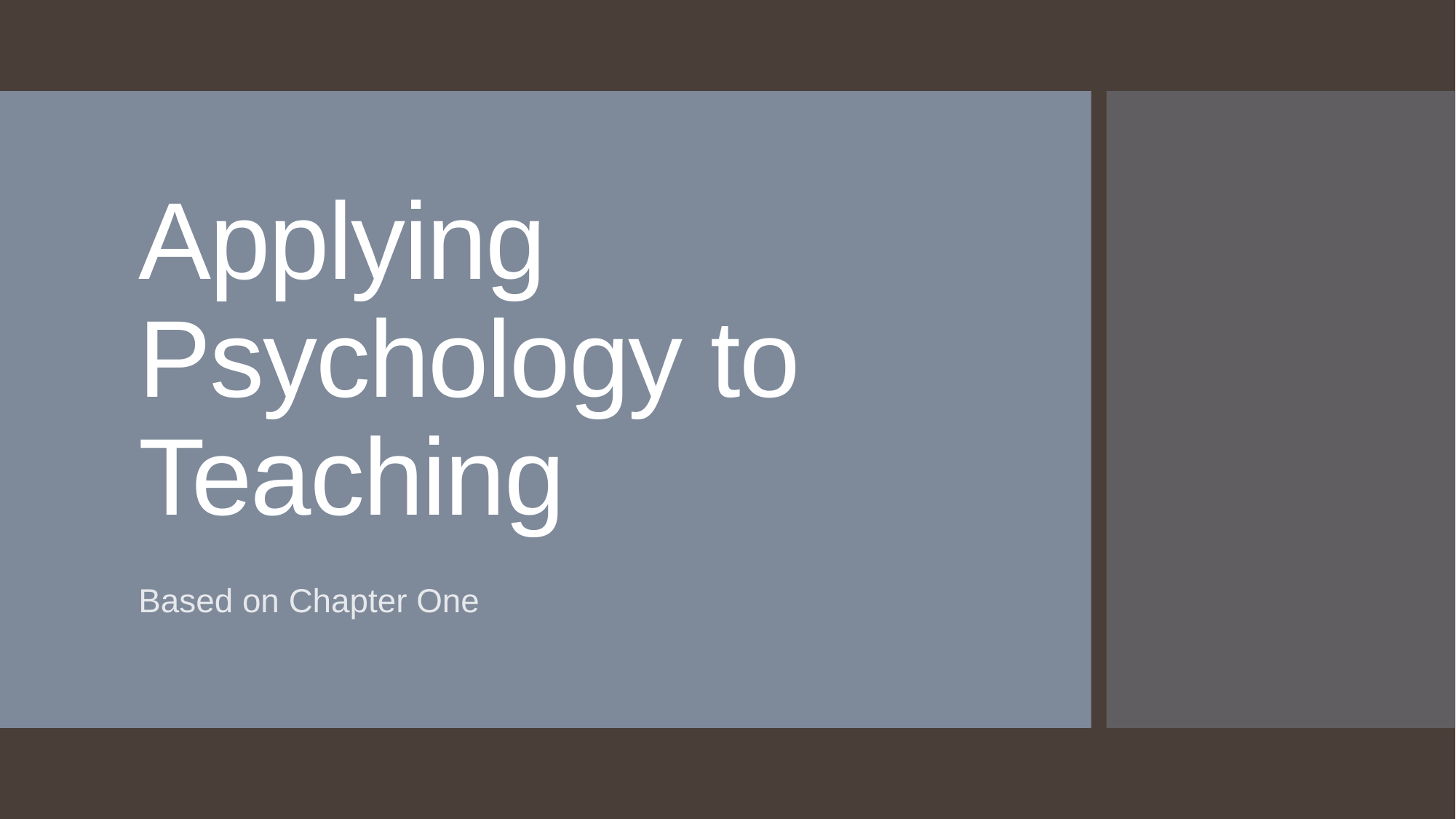

# Applying Psychology to Teaching
Based on Chapter One